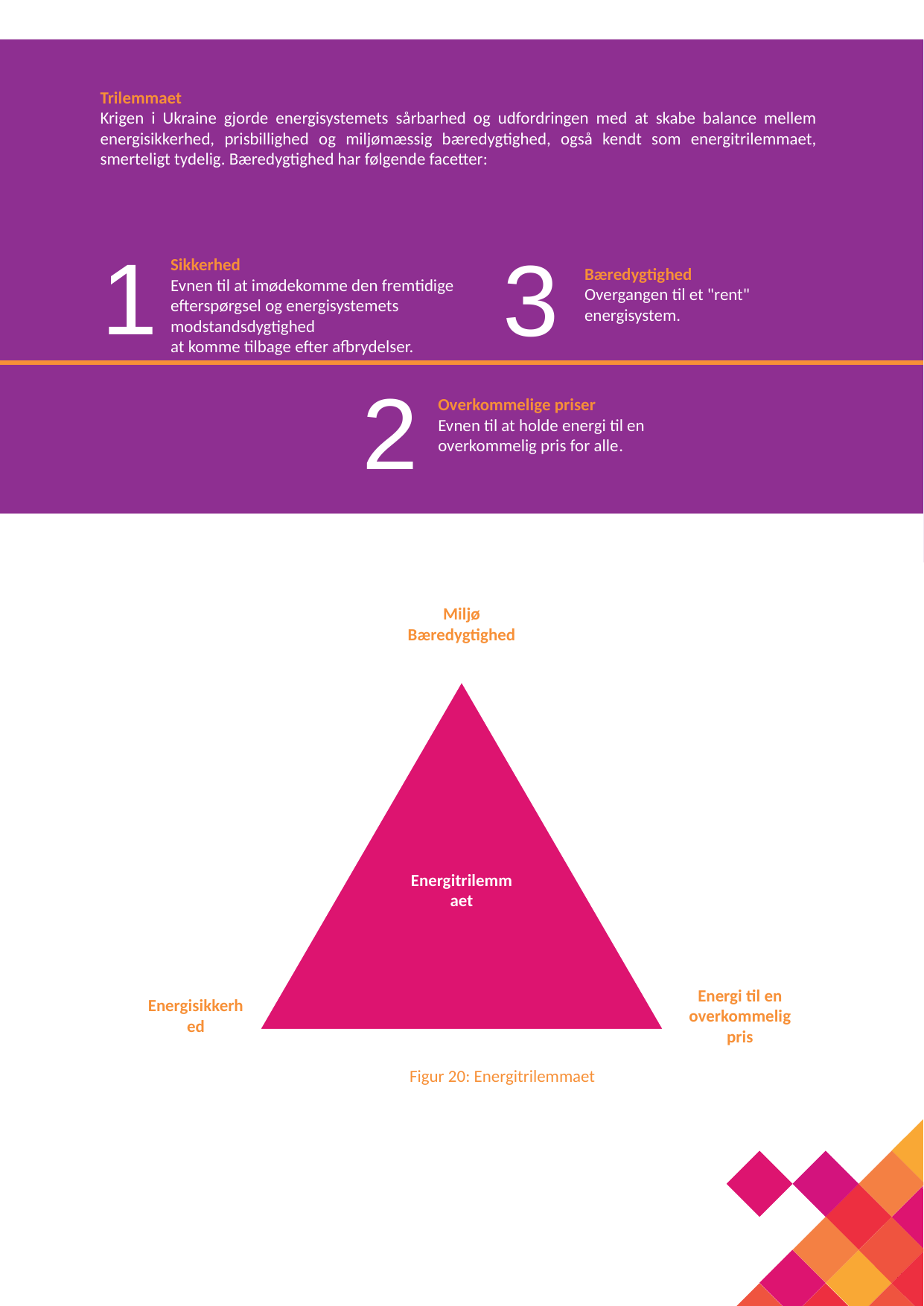

Trilemmaet
Krigen i Ukraine gjorde energisystemets sårbarhed og udfordringen med at skabe balance mellem energisikkerhed, prisbillighed og miljømæssig bæredygtighed, også kendt som energitrilemmaet, smerteligt tydelig. Bæredygtighed har følgende facetter:

1
3
Sikkerhed
Evnen til at imødekomme den fremtidige efterspørgsel og energisystemets modstandsdygtighed
at komme tilbage efter afbrydelser.

Bæredygtighed
Overgangen til et "rent" energisystem.
2
Overkommelige priser
Evnen til at holde energi til en overkommelig pris for alle.

Miljø
Bæredygtighed

Energitrilemmaet
Energisikkerhed
Energi til en overkommelig pris
Figur 20: Energitrilemmaet

150